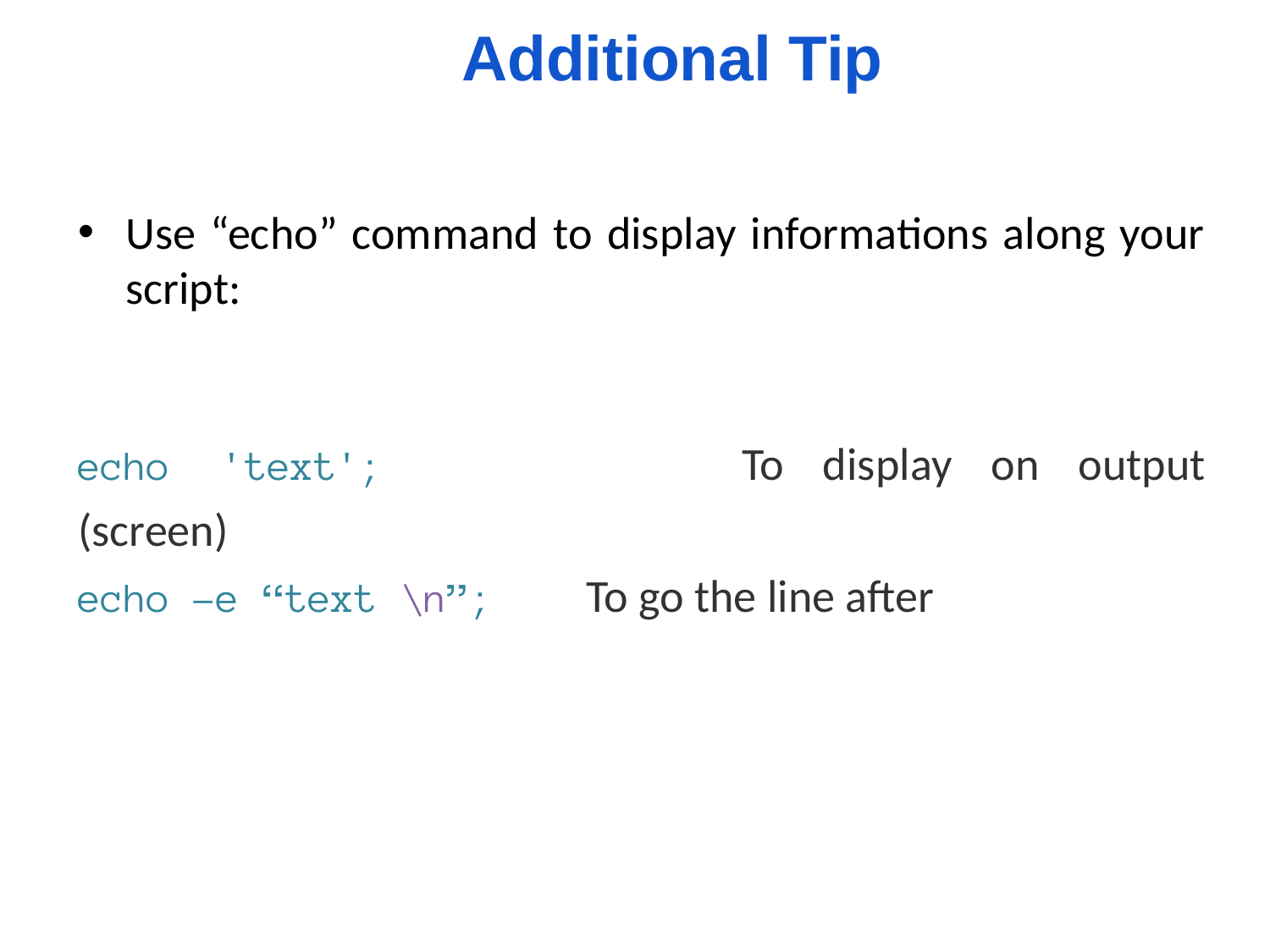

Additional Tip
Use “echo” command to display informations along your script:

echo 'text';			To display on output (screen)
echo -e “text \n”;	To go the line after